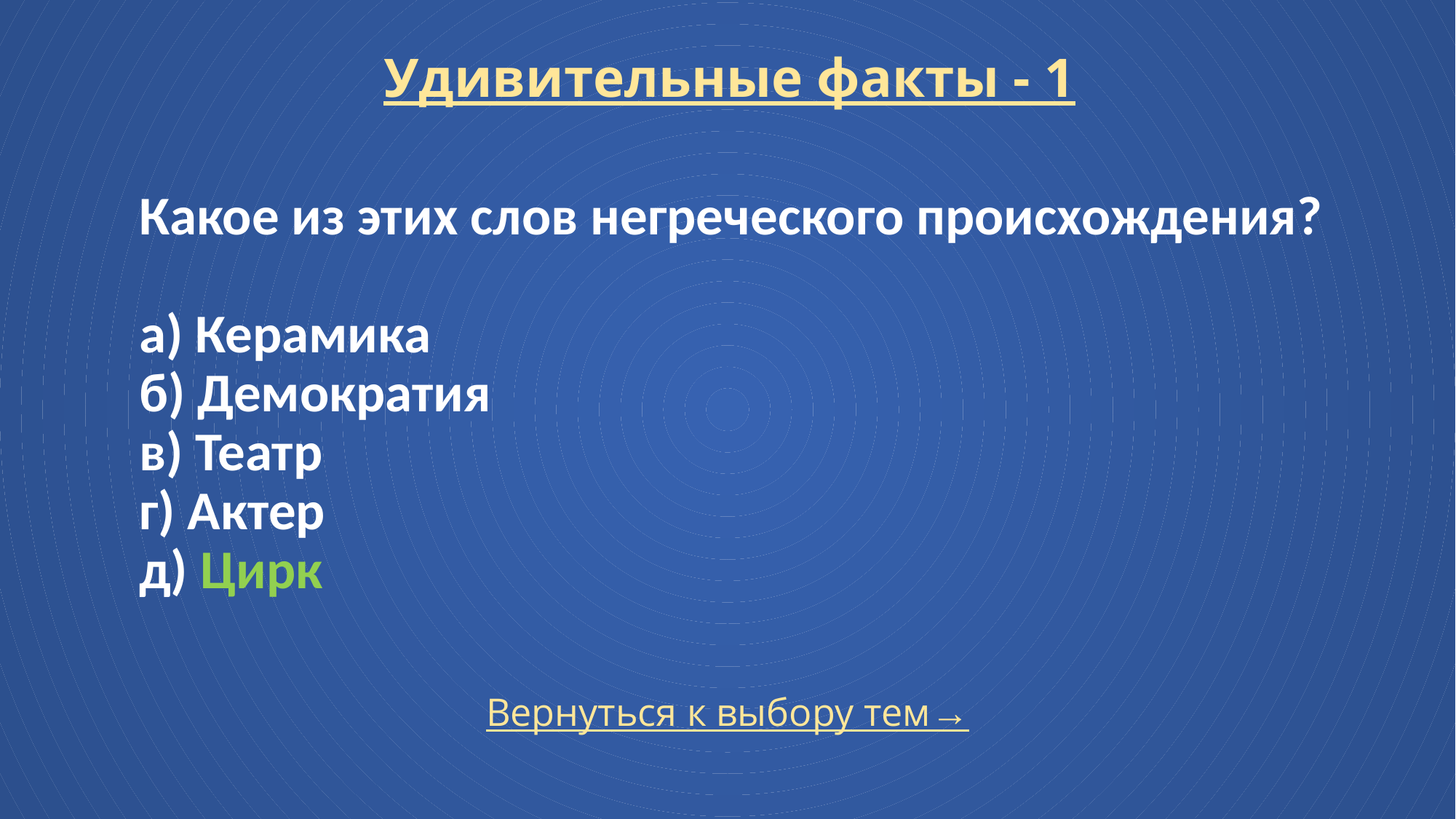

Удивительные факты - 1
# Какое из этих слов негреческого происхождения? а) Керамика б) Демократия в) Театр г) Актер д) Цирк
Вернуться к выбору тем→